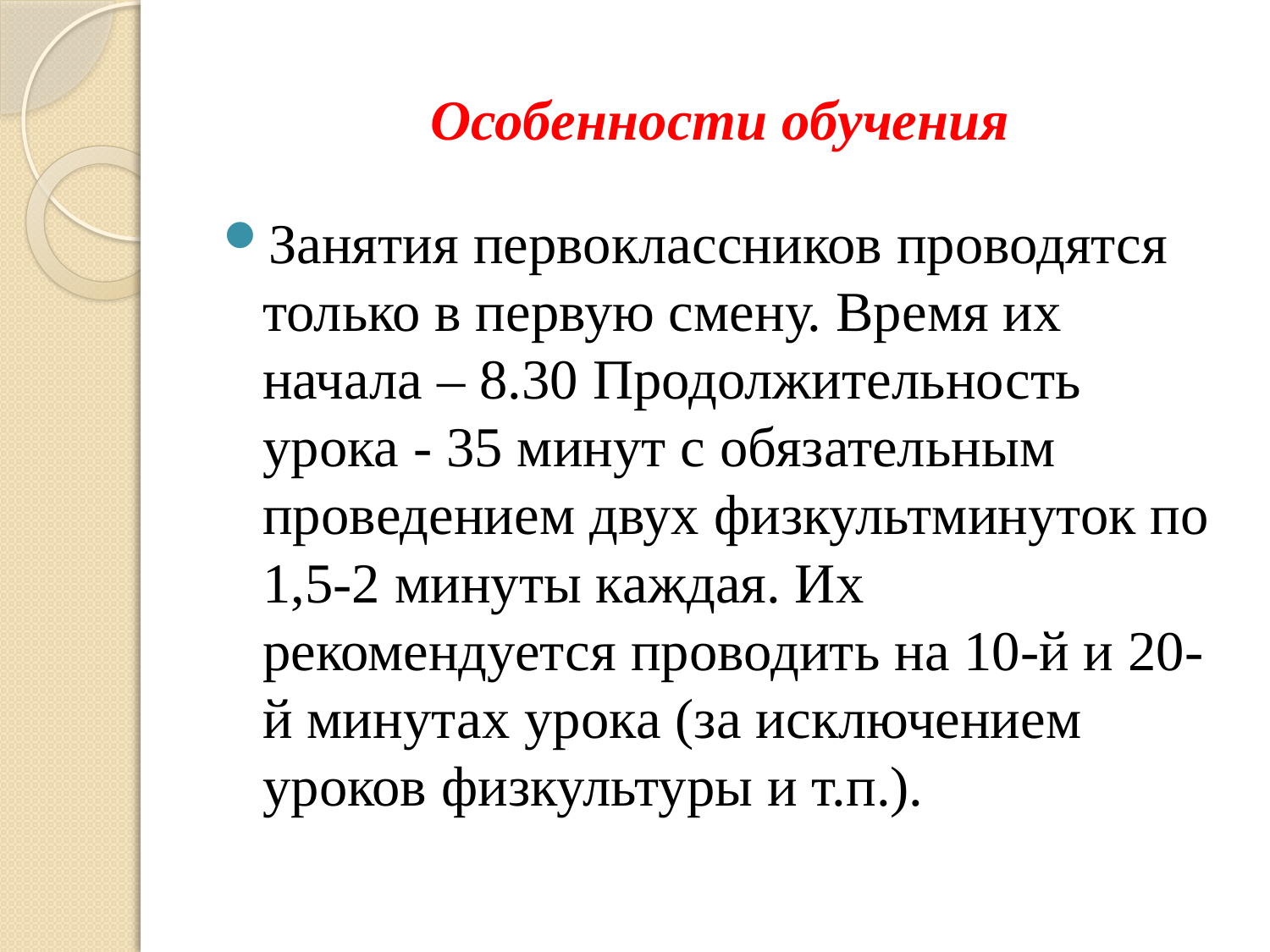

# Особенности обучения
Занятия первоклассников проводятся только в первую смену. Время их начала – 8.30 Продолжительность урока - 35 минут с обязательным проведением двух физкультминуток по 1,5-2 минуты каждая. Их рекомендуется проводить на 10-й и 20-й минутах урока (за исключением уроков физкультуры и т.п.).